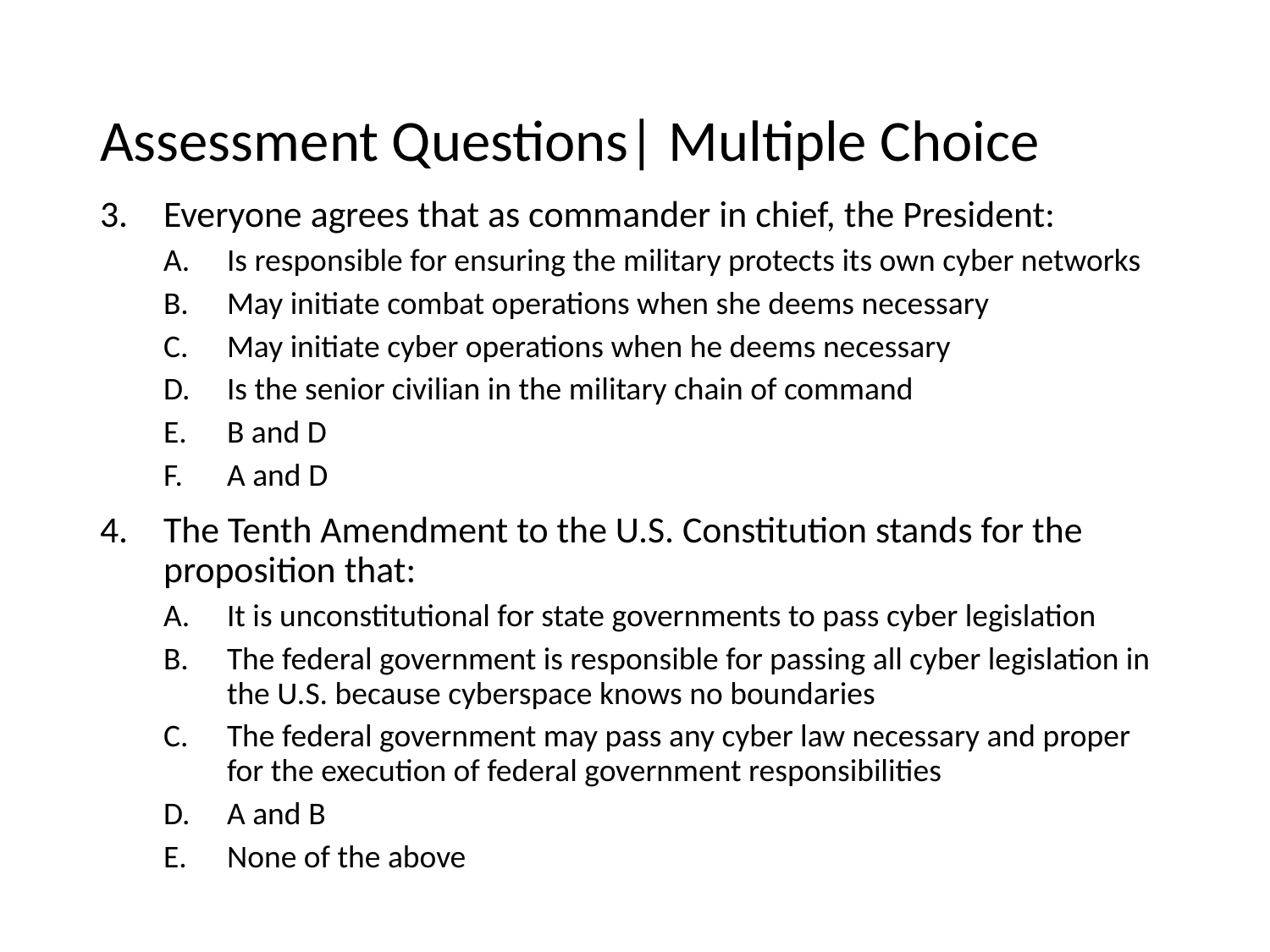

# Assessment Questions| Multiple Choice
Everyone agrees that as commander in chief, the President:
Is responsible for ensuring the military protects its own cyber networks
May initiate combat operations when she deems necessary
May initiate cyber operations when he deems necessary
Is the senior civilian in the military chain of command
B and D
A and D
The Tenth Amendment to the U.S. Constitution stands for the proposition that:
It is unconstitutional for state governments to pass cyber legislation
The federal government is responsible for passing all cyber legislation in the U.S. because cyberspace knows no boundaries
The federal government may pass any cyber law necessary and proper for the execution of federal government responsibilities
A and B
None of the above